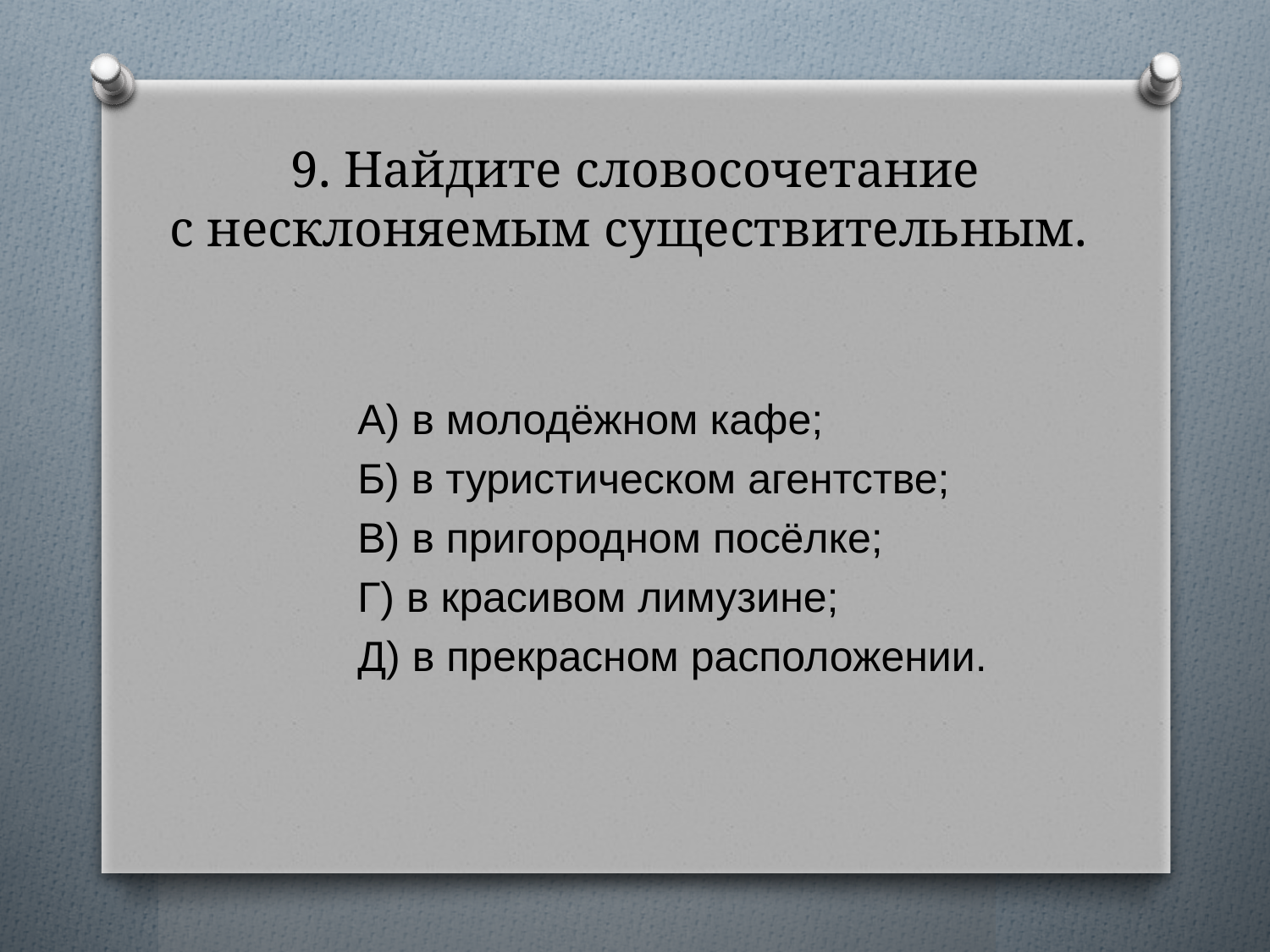

# 9. Найдите словосочетание с несклоняемым существительным.
А) в молодёжном кафе;
Б) в туристическом агентстве;
В) в пригородном посёлке;
Г) в красивом лимузине;
Д) в прекрасном расположении.